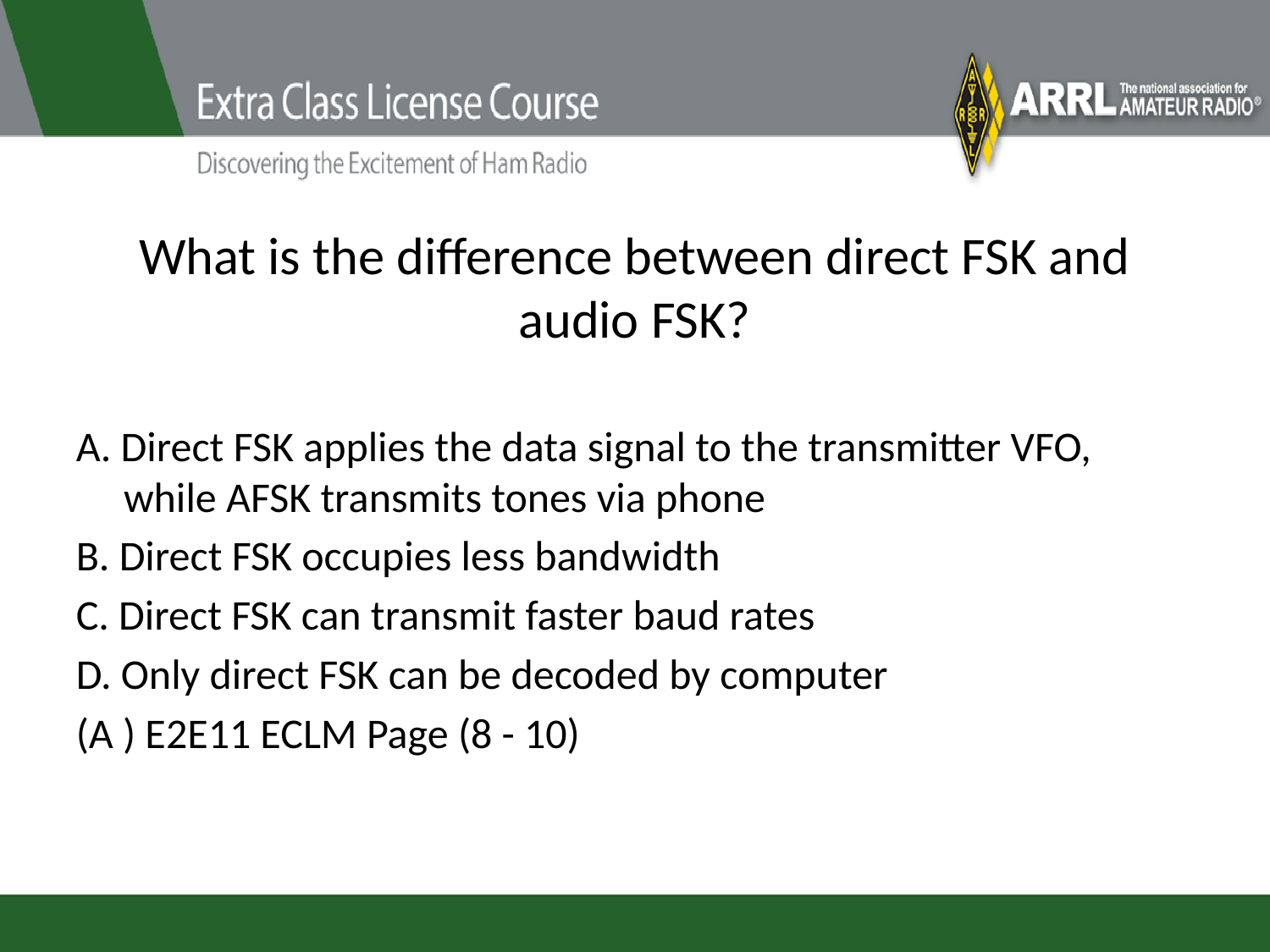

# What is the difference between direct FSK and audio FSK?
A. Direct FSK applies the data signal to the transmitter VFO, while AFSK transmits tones via phone
B. Direct FSK occupies less bandwidth
C. Direct FSK can transmit faster baud rates
D. Only direct FSK can be decoded by computer
(A ) E2E11 ECLM Page (8 - 10)